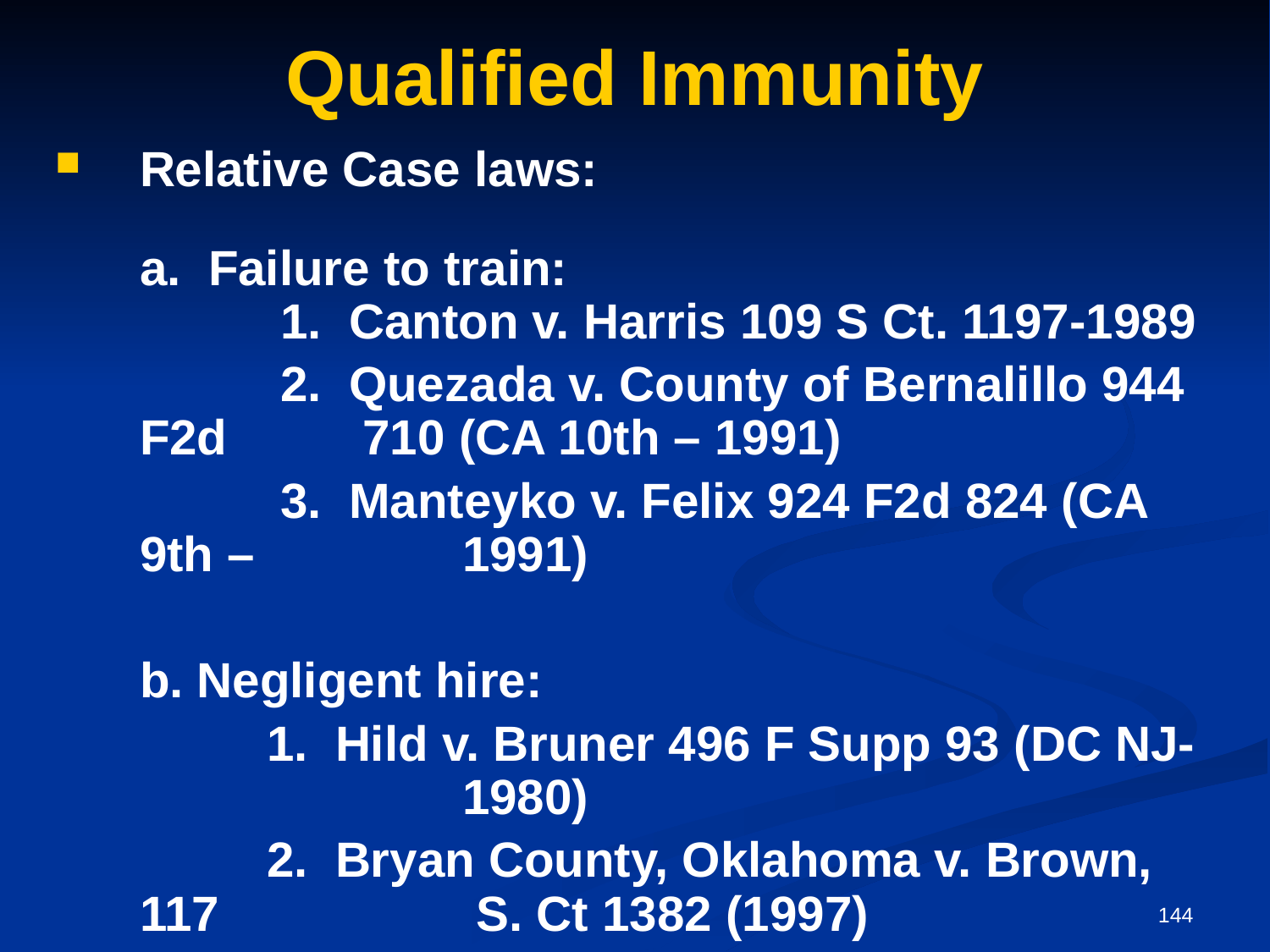

# Qualified Immunity
Relative Case laws:

	a.  Failure to train:
		 1.  Canton v. Harris 109 S Ct. 1197-1989
		 2.  Quezada v. County of Bernalillo 944 F2d 	       710 (CA 10th – 1991)
		 3.  Manteyko v. Felix 924 F2d 824 (CA 9th – 	     1991)

	b. Negligent hire:
		1.  Hild v. Bruner 496 F Supp 93 (DC NJ-		     1980)
		2.  Bryan County, Oklahoma v. Brown, 117 	  	      S. Ct 1382 (1997)
144